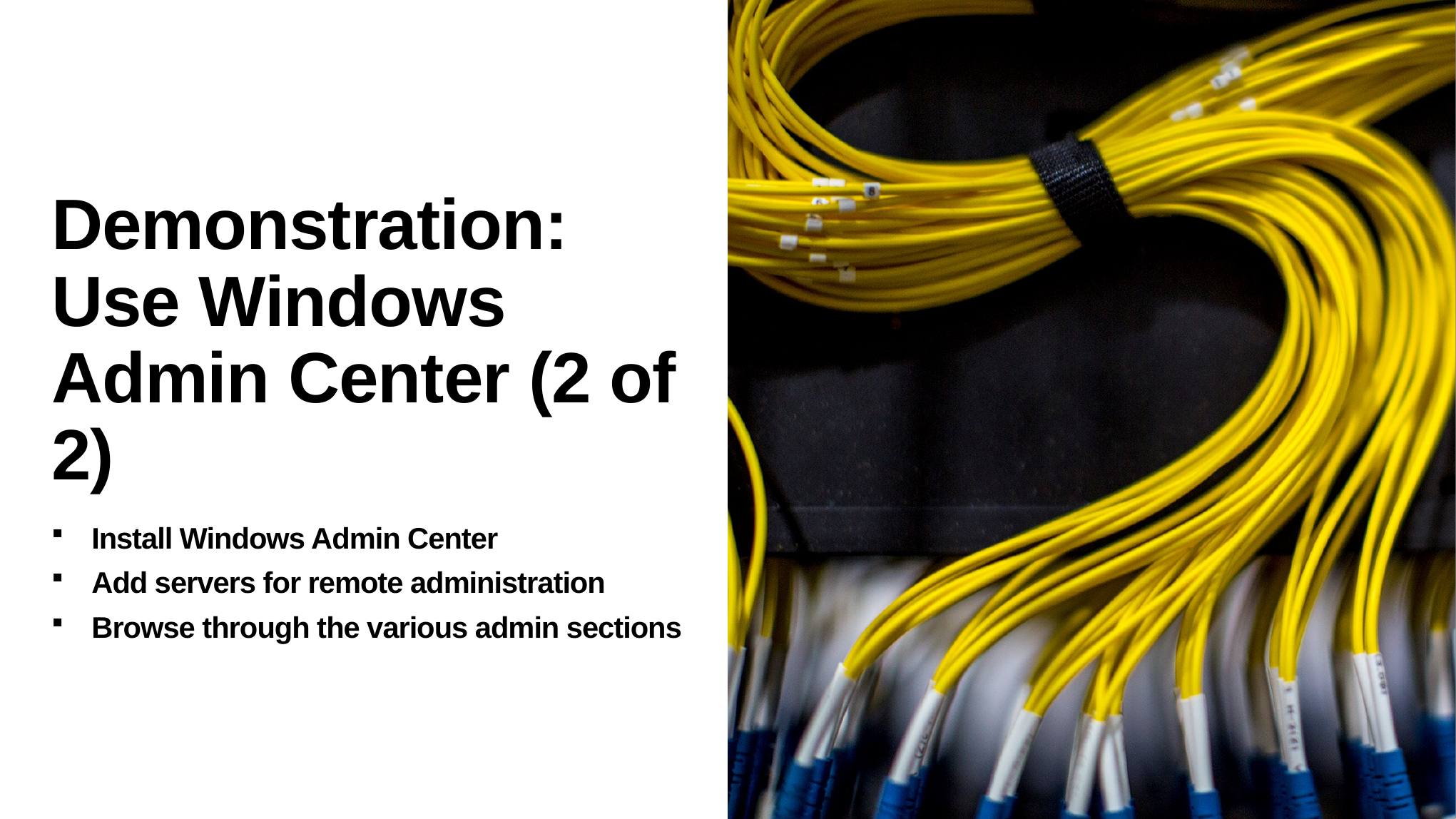

# Demonstration: Use Windows Admin Center (2 of 2)
Install Windows Admin Center
Add servers for remote administration
Browse through the various admin sections